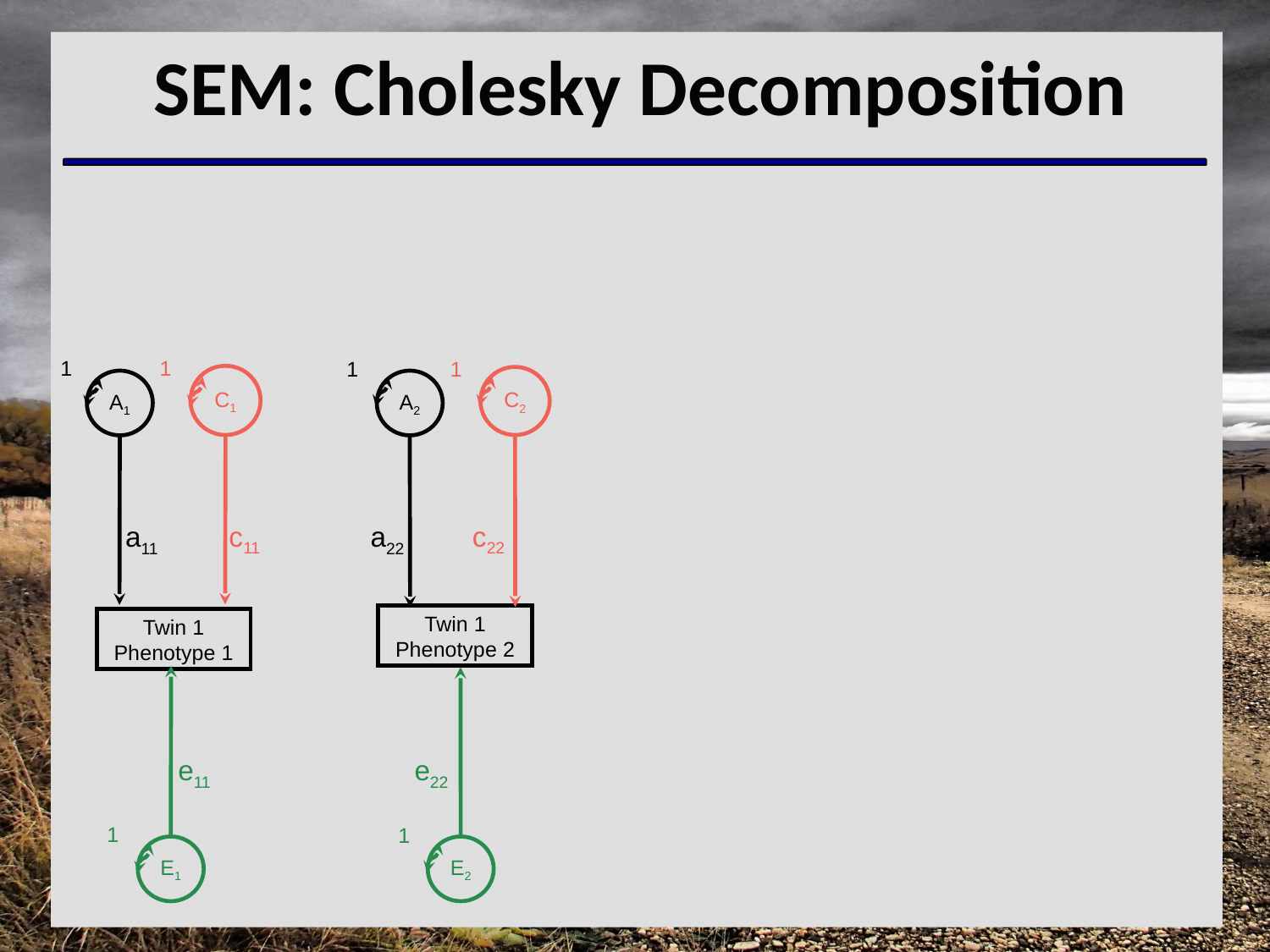

# SEM: Cholesky Decomposition

1
1
1
1
C1
C2
A1
A2
c11
c22
a11
a22
Twin 1
Phenotype 2
Twin 1
Phenotype 1
e11
e22
1
1
E1
E2